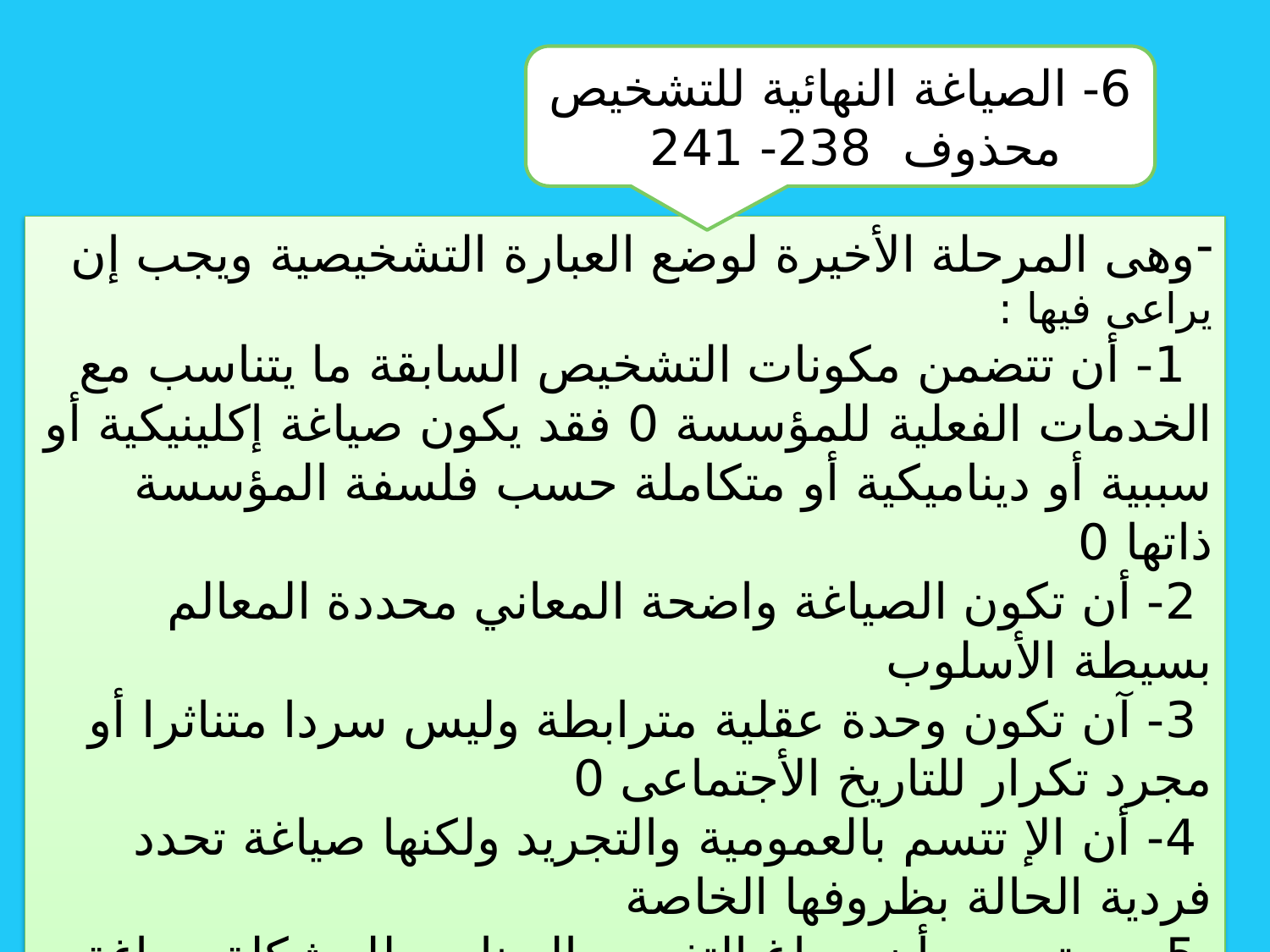

6- الصياغة النهائية للتشخيص
محذوف  238- 241
وهى المرحلة الأخيرة لوضع العبارة التشخيصية ويجب إن يراعى فيها :
  1- أن تتضمن مكونات التشخيص السابقة ما يتناسب مع الخدمات الفعلية للمؤسسة 0 فقد يكون صياغة إكلينيكية أو سببية أو ديناميكية أو متكاملة حسب فلسفة المؤسسة ذاتها 0
 2- أن تكون الصياغة واضحة المعاني محددة المعالم بسيطة الأسلوب
 3- آن تكون وحدة عقلية مترابطة وليس سردا متناثرا أو مجرد تكرار للتاريخ الأجتماعى 0
 4- أن الإ تتسم بالعمومية والتجريد ولكنها صياغة تحدد فردية الحالة بظروفها الخاصة
 5- يستحسن أن يصاغ التفسير الدينامى للمشكلة صياغة احتمالية0